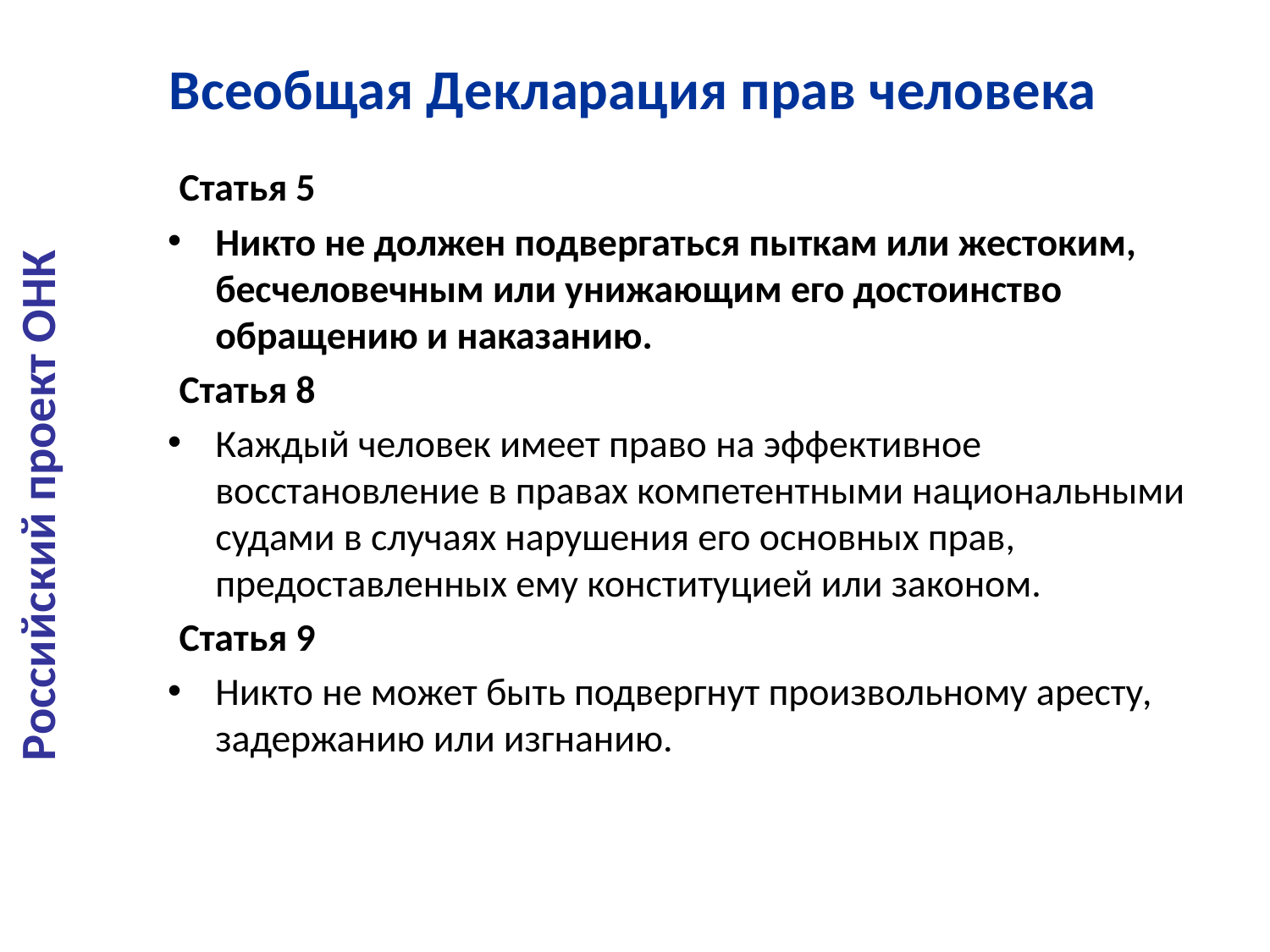

# Всеобщая Декларация прав человека
Статья 5
Никто не должен подвергаться пыткам или жестоким, бесчеловечным или унижающим его достоинство обращению и наказанию.
Статья 8
Каждый человек имеет право на эффективное восстановление в правах компетентными национальными судами в случаях нарушения его основных прав, предоставленных ему конституцией или законом.
Статья 9
Никто не может быть подвергнут произвольному аресту, задержанию или изгнанию.

Российский проект ОНК